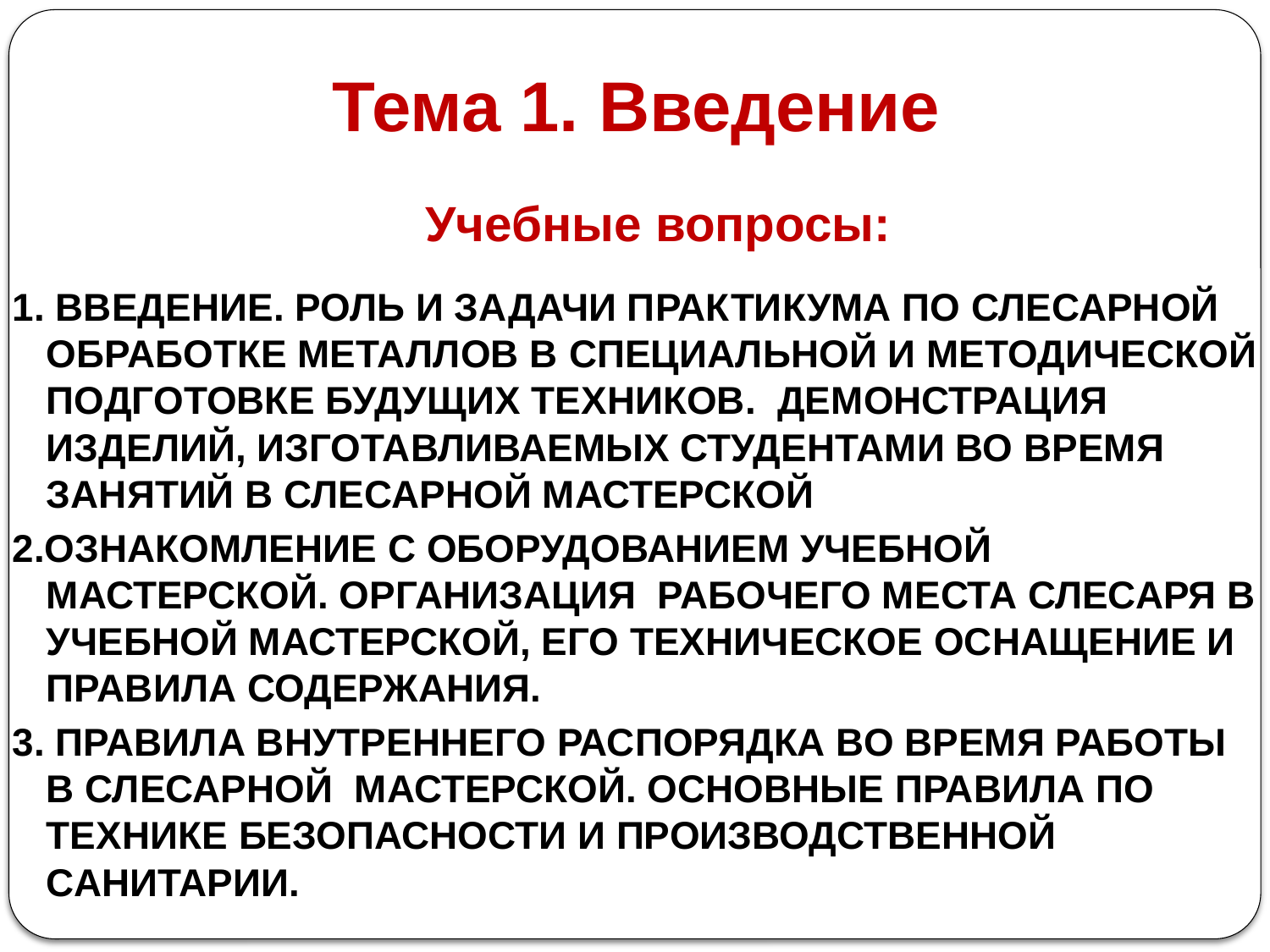

# Тема 1. Введение
Учебные вопросы:
1. ВВЕДЕНИЕ. РОЛЬ И ЗАДАЧИ ПРАКТИКУМА ПО СЛЕСАРНОЙ ОБРАБОТКЕ МЕТАЛЛОВ В СПЕЦИАЛЬНОЙ И МЕТОДИЧЕСКОЙ ПОДГОТОВКЕ БУДУЩИХ ТЕХНИКОВ.  ДЕМОНСТРАЦИЯ ИЗДЕЛИЙ, ИЗГОТАВЛИВАЕМЫХ СТУДЕНТАМИ ВО ВРЕМЯ ЗАНЯТИЙ В СЛЕСАРНОЙ МАСТЕРСКОЙ
2.ОЗНАКОМЛЕНИЕ С ОБОРУДОВАНИЕМ УЧЕБНОЙ МАСТЕРСКОЙ. ОРГАНИЗАЦИЯ  РАБОЧЕГО МЕСТА СЛЕСАРЯ В УЧЕБНОЙ МАСТЕРСКОЙ, ЕГО ТЕХНИЧЕСКОЕ ОСНАЩЕНИЕ И ПРАВИЛА СОДЕРЖАНИЯ.
3. ПРАВИЛА ВНУТРЕННЕГО РАСПОРЯДКА ВО ВРЕМЯ РАБОТЫ В СЛЕСАРНОЙ  МАСТЕРСКОЙ. ОСНОВНЫЕ ПРАВИЛА ПО ТЕХНИКЕ БЕЗОПАСНОСТИ И ПРОИЗВОДСТВЕННОЙ САНИТАРИИ.